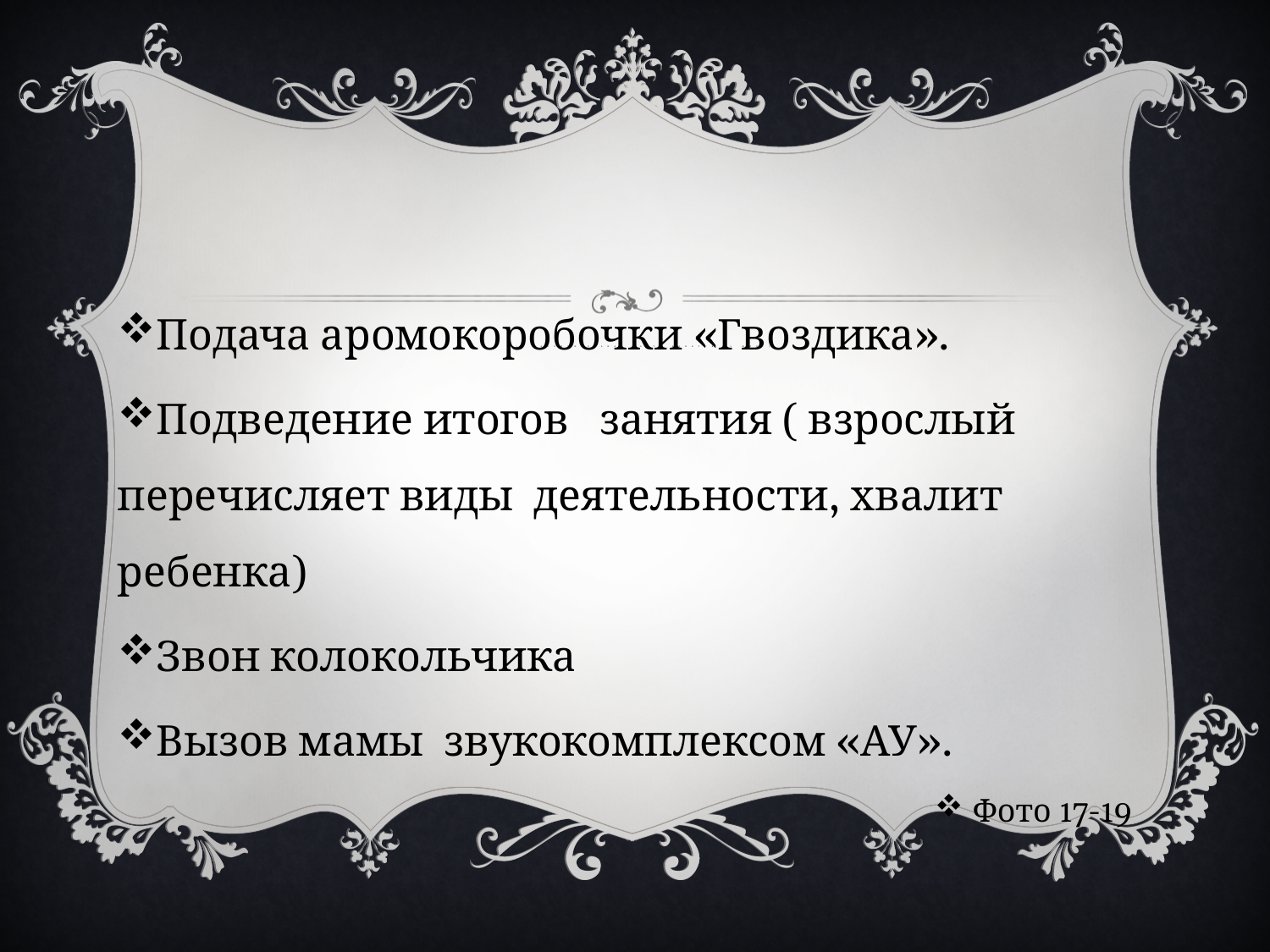

Подача аромокоробочки «Гвоздика».
Подведение итогов   занятия ( взрослый перечисляет виды  деятельности, хвалит ребенка)
Звон колокольчика
Вызов мамы  звукокомплексом «АУ».
Фото 17-19
# 3. Заключительная часть занятия (2 мин.)